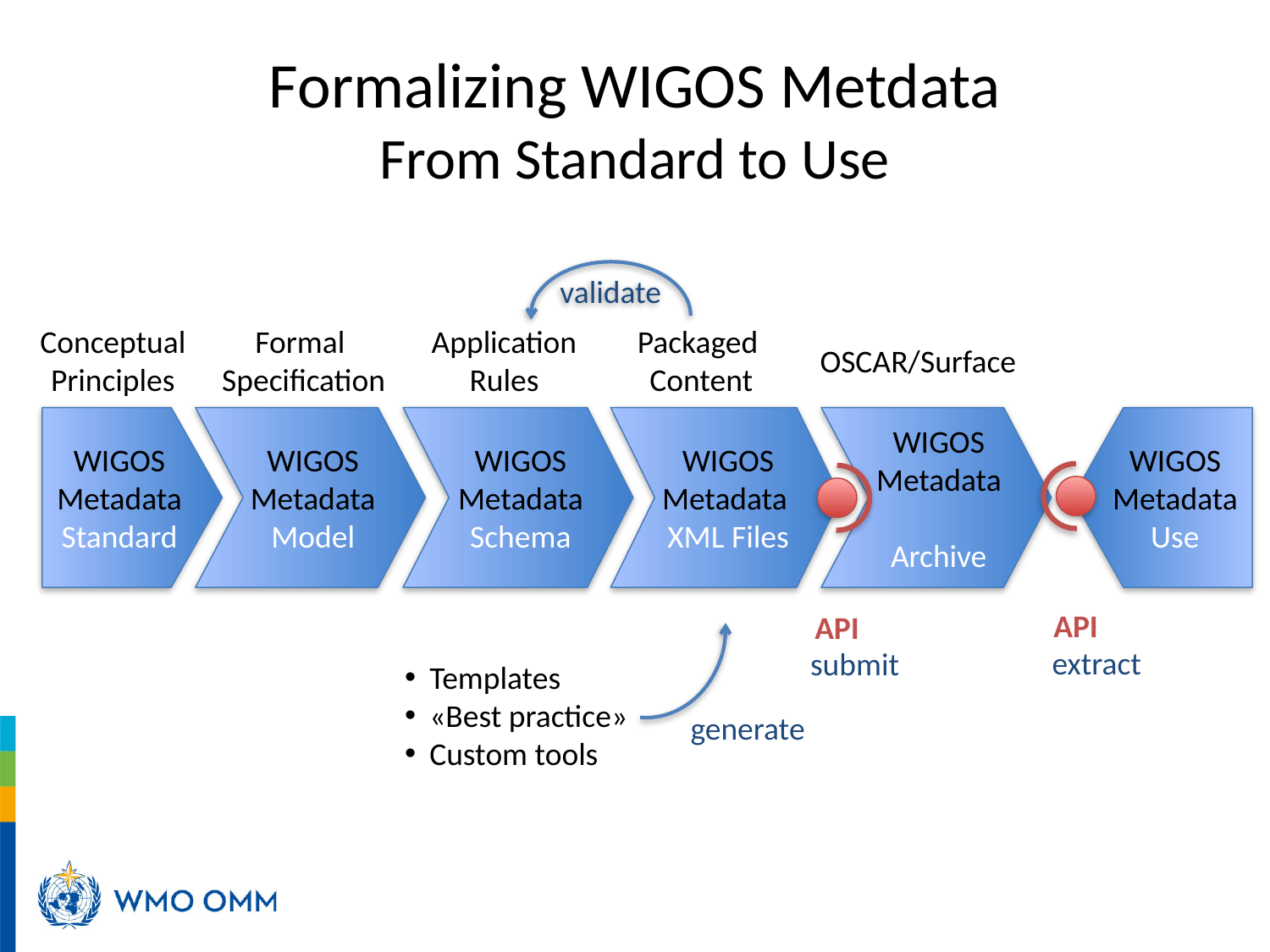

# Formalizing WIGOS Metdata From Standard to Use
validate
Conceptual
Principles
Formal
Specification
Application
Rules
Packaged
Content
OSCAR/Surface
WIGOS Metadata Standard
WIGOS Metadata Model
WIGOS Metadata Schema
WIGOS Metadata
XML Files
WIGOS Metadata
Archive
WIGOS Metadata Use

API

API

extract
submit
Templates
«Best practice»
Custom tools
generate